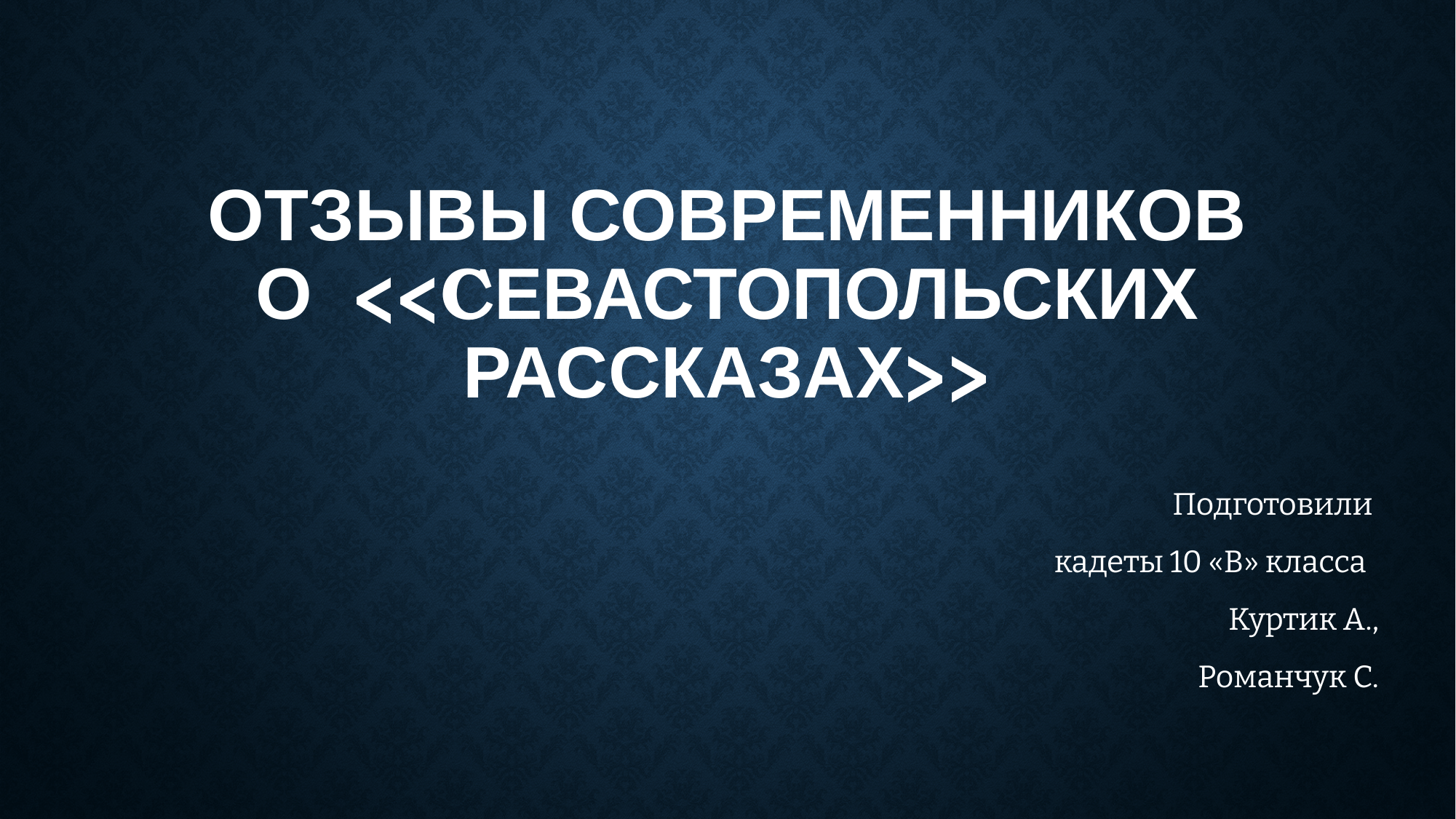

# Отзывы современников о  <<Cевастопольских рассказах>>
                   Подготовили
кадеты 10 «В» класса
Куртик А.,
 Романчук С.